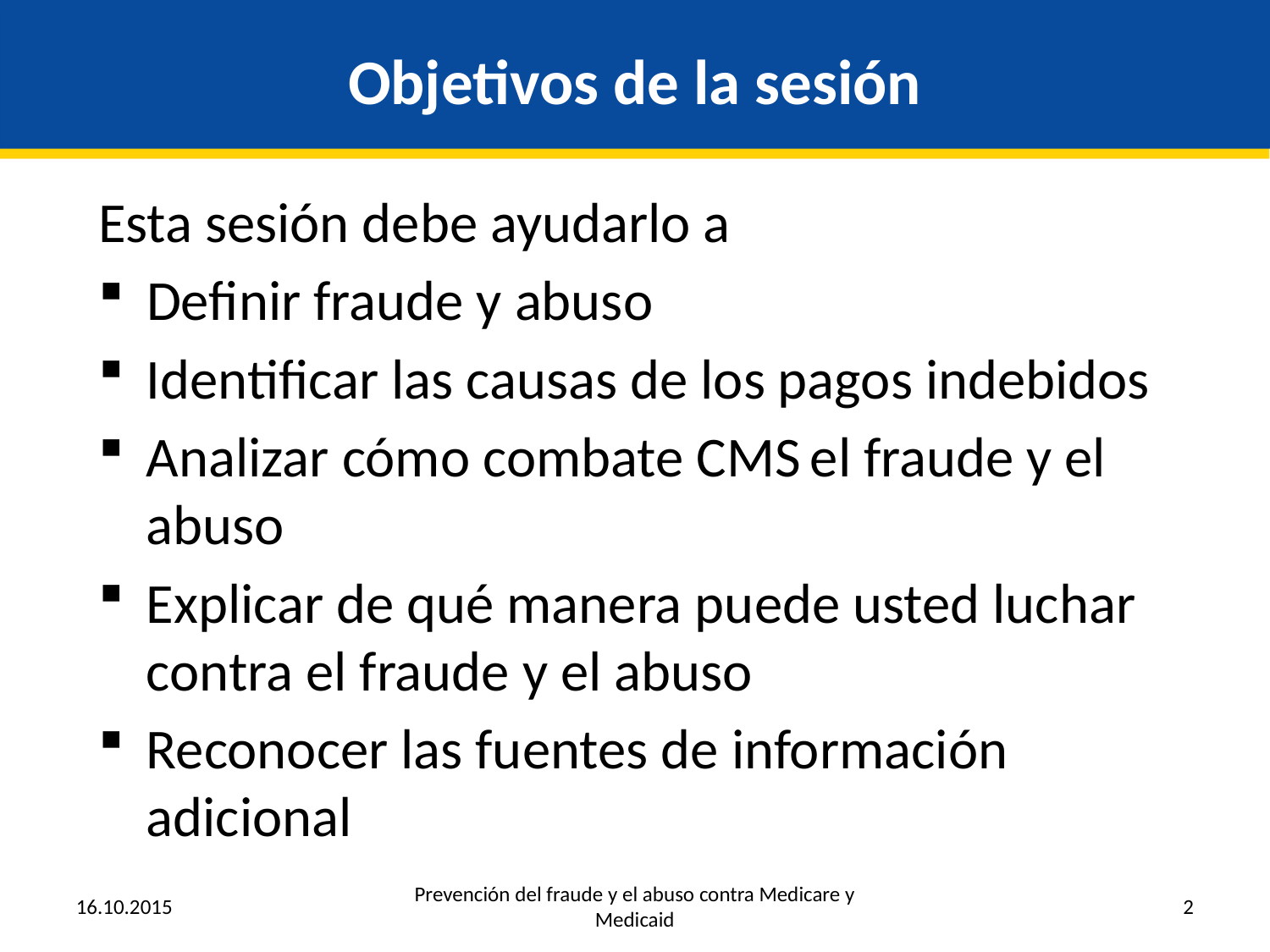

# Objetivos de la sesión
Esta sesión debe ayudarlo a
Definir fraude y abuso
Identificar las causas de los pagos indebidos
Analizar cómo combate CMS el fraude y el abuso
Explicar de qué manera puede usted luchar contra el fraude y el abuso
Reconocer las fuentes de información adicional

16.10.2015
Prevención del fraude y el abuso contra Medicare y Medicaid
2